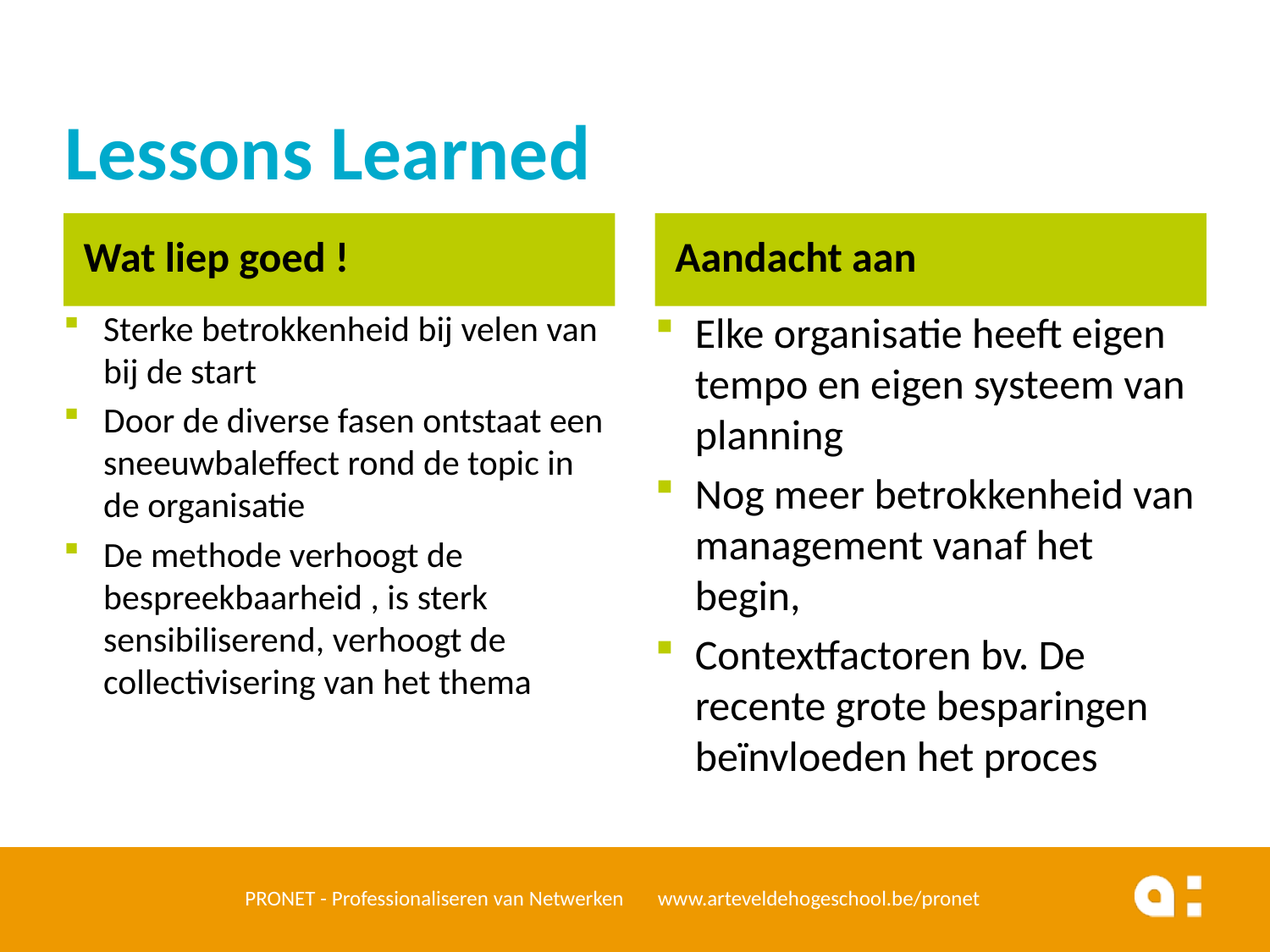

# Lessons Learned
Wat liep goed !
Aandacht aan
Sterke betrokkenheid bij velen van bij de start
Door de diverse fasen ontstaat een sneeuwbaleffect rond de topic in de organisatie
De methode verhoogt de bespreekbaarheid , is sterk sensibiliserend, verhoogt de collectivisering van het thema

Elke organisatie heeft eigen tempo en eigen systeem van planning
Nog meer betrokkenheid van management vanaf het begin,
Contextfactoren bv. De recente grote besparingen beïnvloeden het proces
PRONET - Professionaliseren van Netwerken       www.arteveldehogeschool.be/pronet